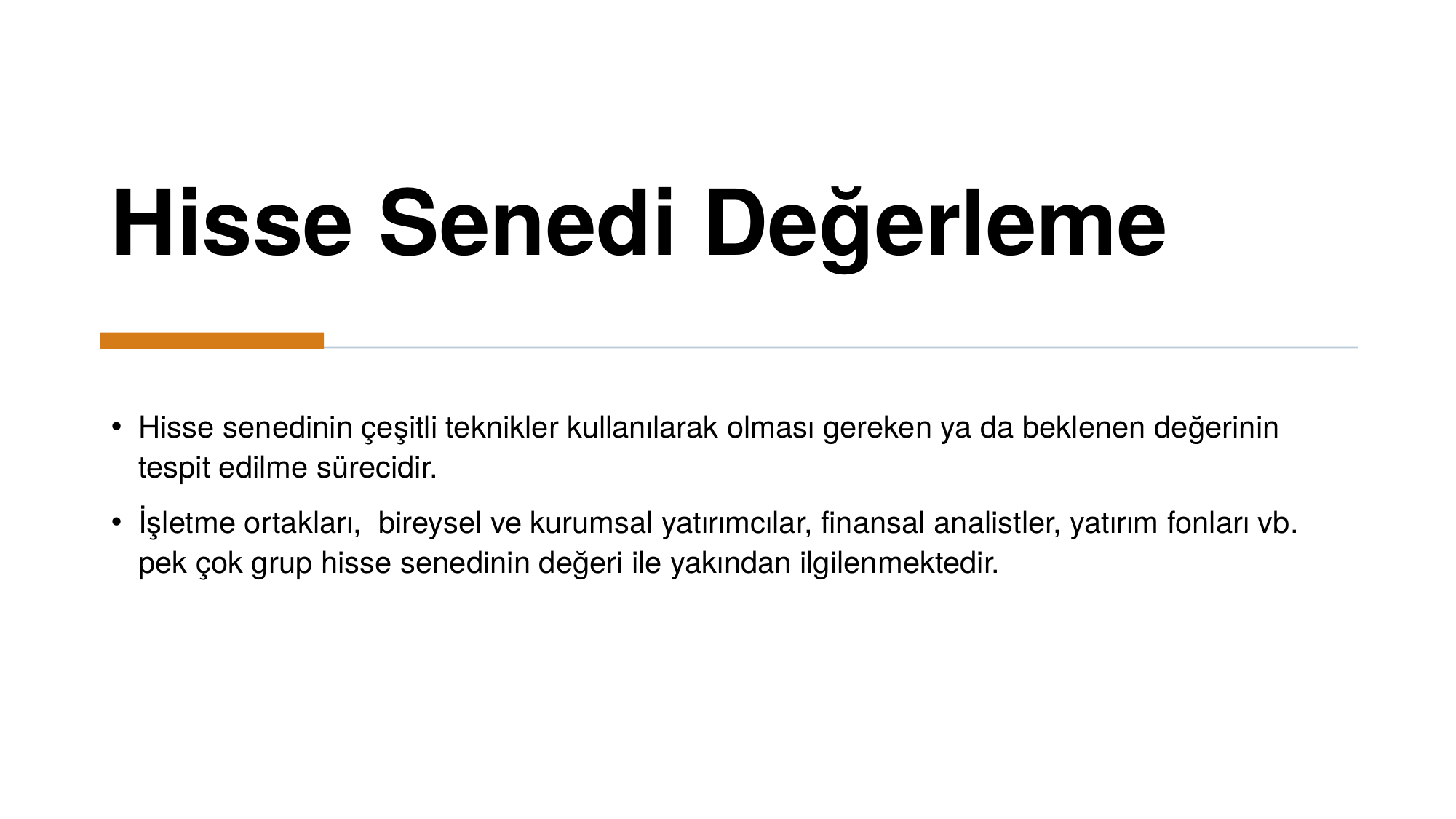

# Hisse Senedi Değerleme

Hisse senedinin çeşitli teknikler kullanılarak olması gereken ya da beklenen değerinin tespit edilme sürecidir.
İşletme ortakları,  bireysel ve kurumsal yatırımcılar, finansal analistler, yatırım fonları vb. pek çok grup hisse senedinin değeri ile yakından ilgilenmektedir.